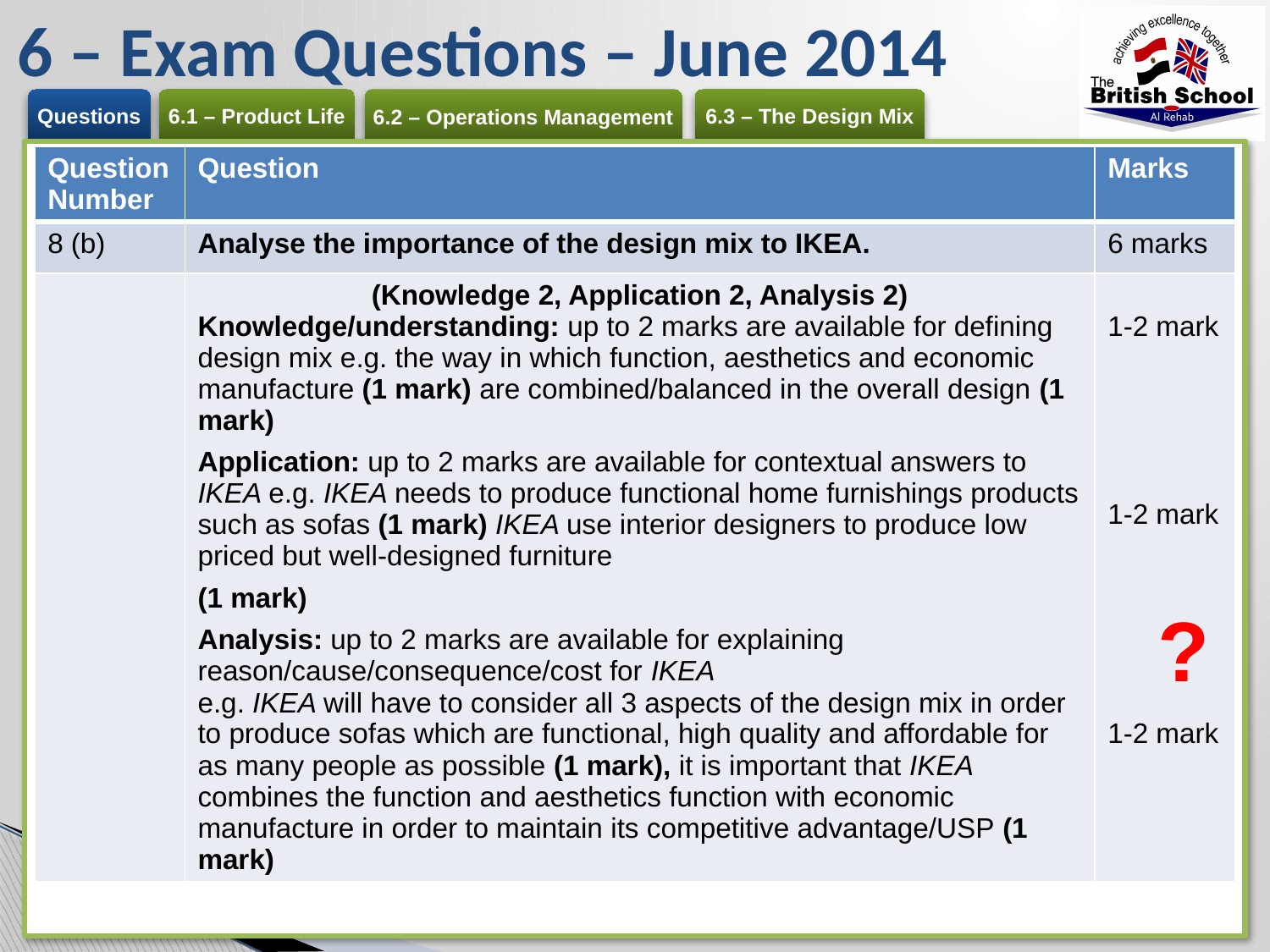

# 6 – Exam Questions – June 2014
| Question Number | Question | Marks |
| --- | --- | --- |
| 8 (b) | Analyse the importance of the design mix to IKEA. | 6 marks |
|  | (Knowledge 2, Application 2, Analysis 2) Knowledge/understanding: up to 2 marks are available for defining design mix e.g. the way in which function, aesthetics and economic manufacture (1 mark) are combined/balanced in the overall design (1 mark) Application: up to 2 marks are available for contextual answers to IKEA e.g. IKEA needs to produce functional home furnishings products such as sofas (1 mark) IKEA use interior designers to produce low priced but well-designed furniture (1 mark) Analysis: up to 2 marks are available for explaining reason/cause/consequence/cost for IKEA e.g. IKEA will have to consider all 3 aspects of the design mix in order to produce sofas which are functional, high quality and affordable for as many people as possible (1 mark), it is important that IKEA combines the function and aesthetics function with economic manufacture in order to maintain its competitive advantage/USP (1 mark) | 1-2 mark 1-2 mark 1-2 mark |
?